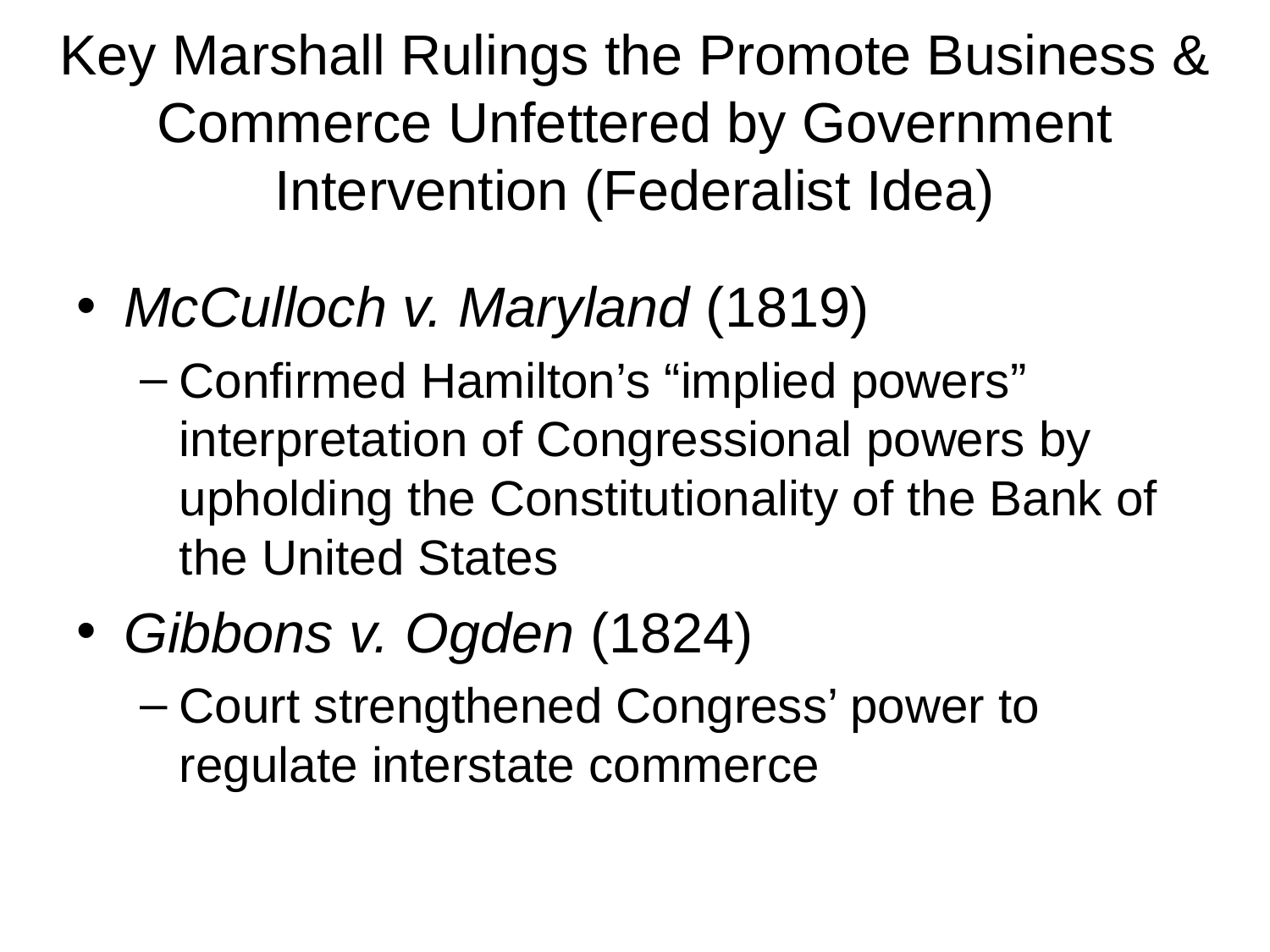

# Key Marshall Rulings the Promote Business & Commerce Unfettered by Government Intervention (Federalist Idea)
McCulloch v. Maryland (1819)
Confirmed Hamilton’s “implied powers” interpretation of Congressional powers by upholding the Constitutionality of the Bank of the United States
Gibbons v. Ogden (1824)
Court strengthened Congress’ power to regulate interstate commerce